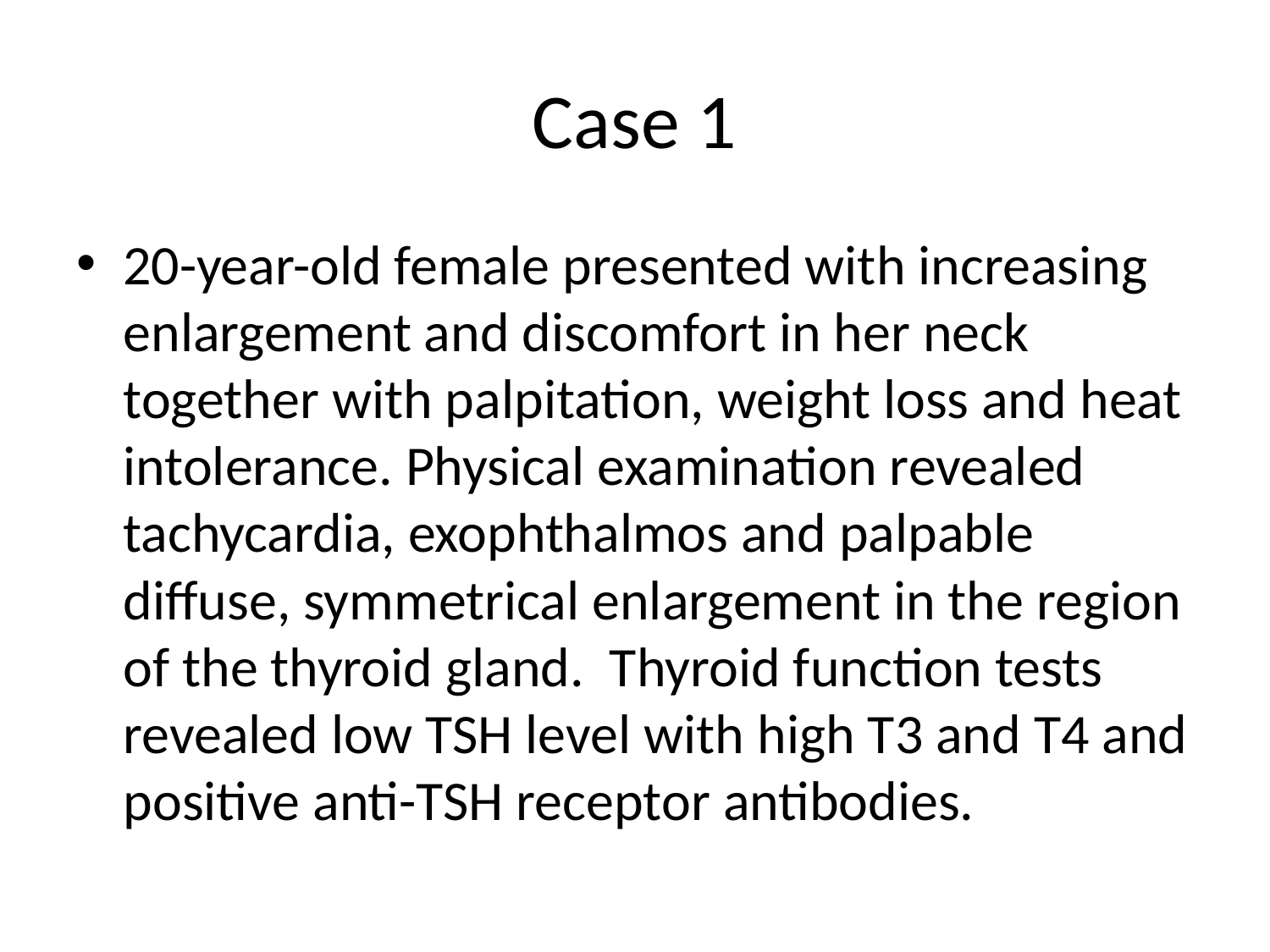

# Case 1
20-year-old female presented with increasing enlargement and discomfort in her neck together with palpitation, weight loss and heat intolerance. Physical examination revealed tachycardia, exophthalmos and palpable diffuse, symmetrical enlargement in the region of the thyroid gland.  Thyroid function tests revealed low TSH level with high T3 and T4 and positive anti-TSH receptor antibodies.